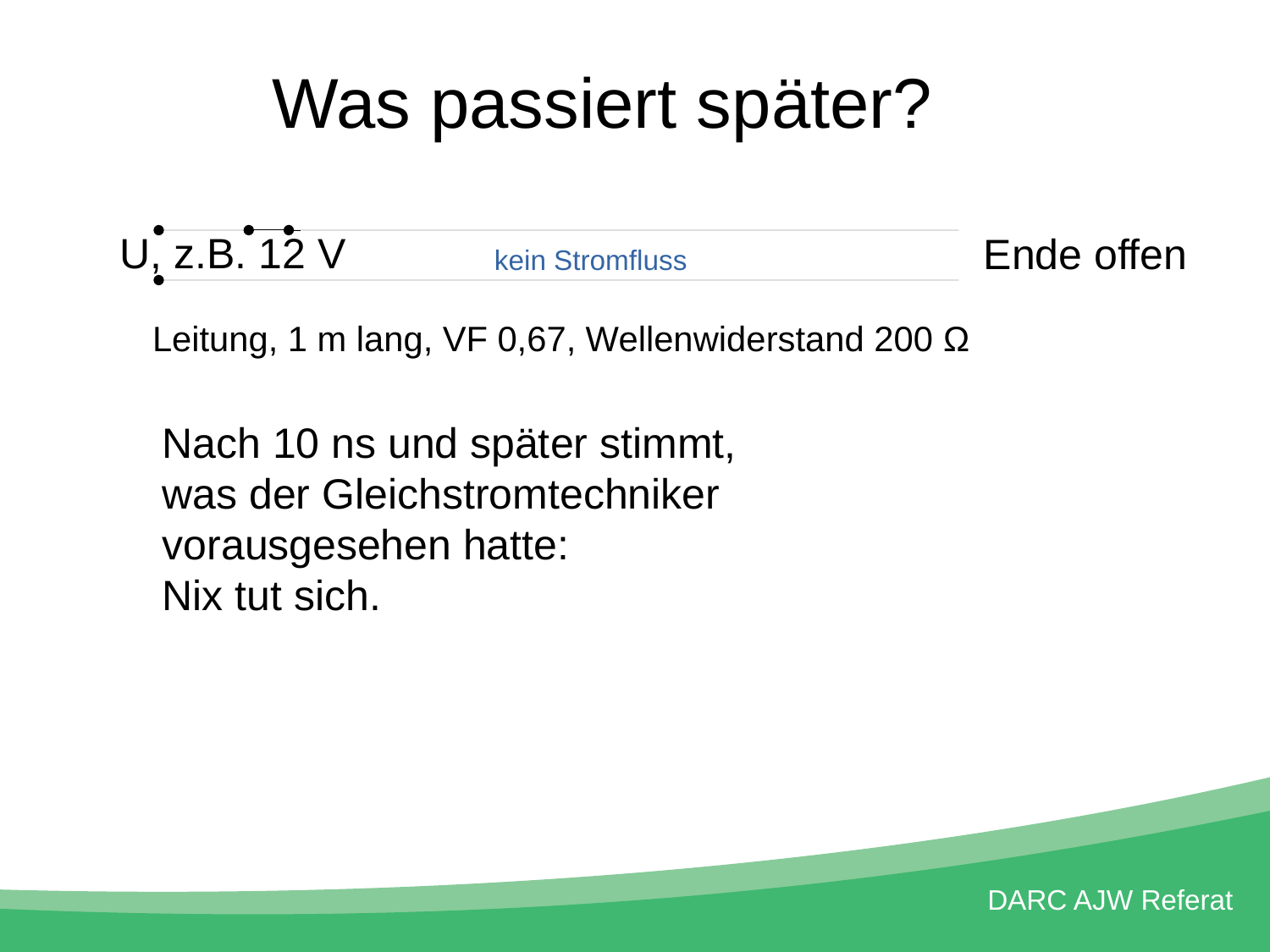

Was passiert später?
U, z.B. 12 V
Ende offen

kein Stromfluss

Leitung, 1 m lang, VF 0,67, Wellenwiderstand 200 Ω
Nach 10 ns und später stimmt,
was der Gleichstromtechniker
vorausgesehen hatte:
Nix tut sich.